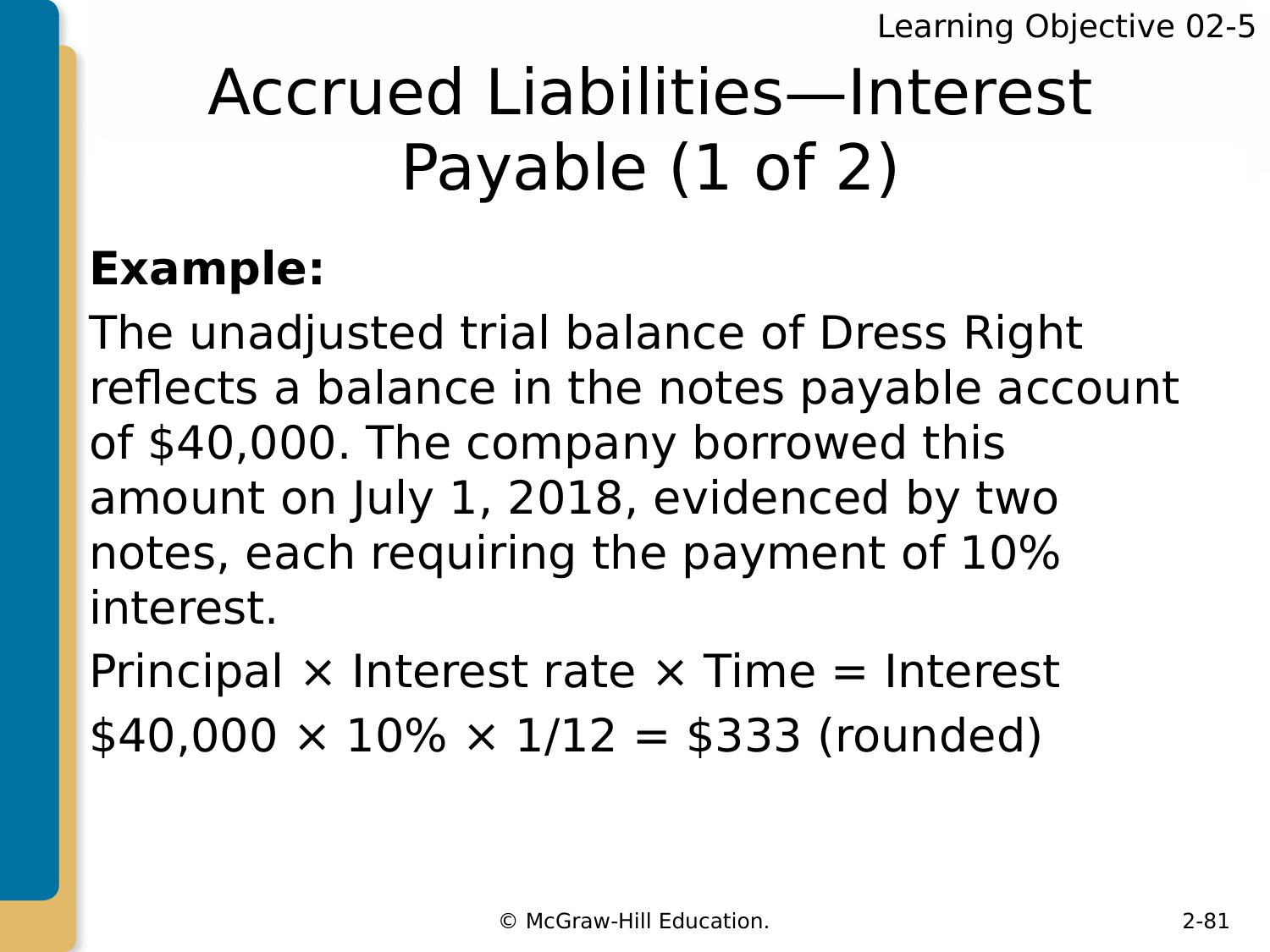

Learning Objective 02-5
# Accrued Liabilities—Interest Payable (1 of 2)
Example:
The unadjusted trial balance of Dress Right reflects a balance in the notes payable account of $40,000. The company borrowed this amount on July 1, 2018, evidenced by two notes, each requiring the payment of 10% interest.
Principal × Interest rate × Time = Interest
$40,000 × 10% × 1/12 = $333 (rounded)